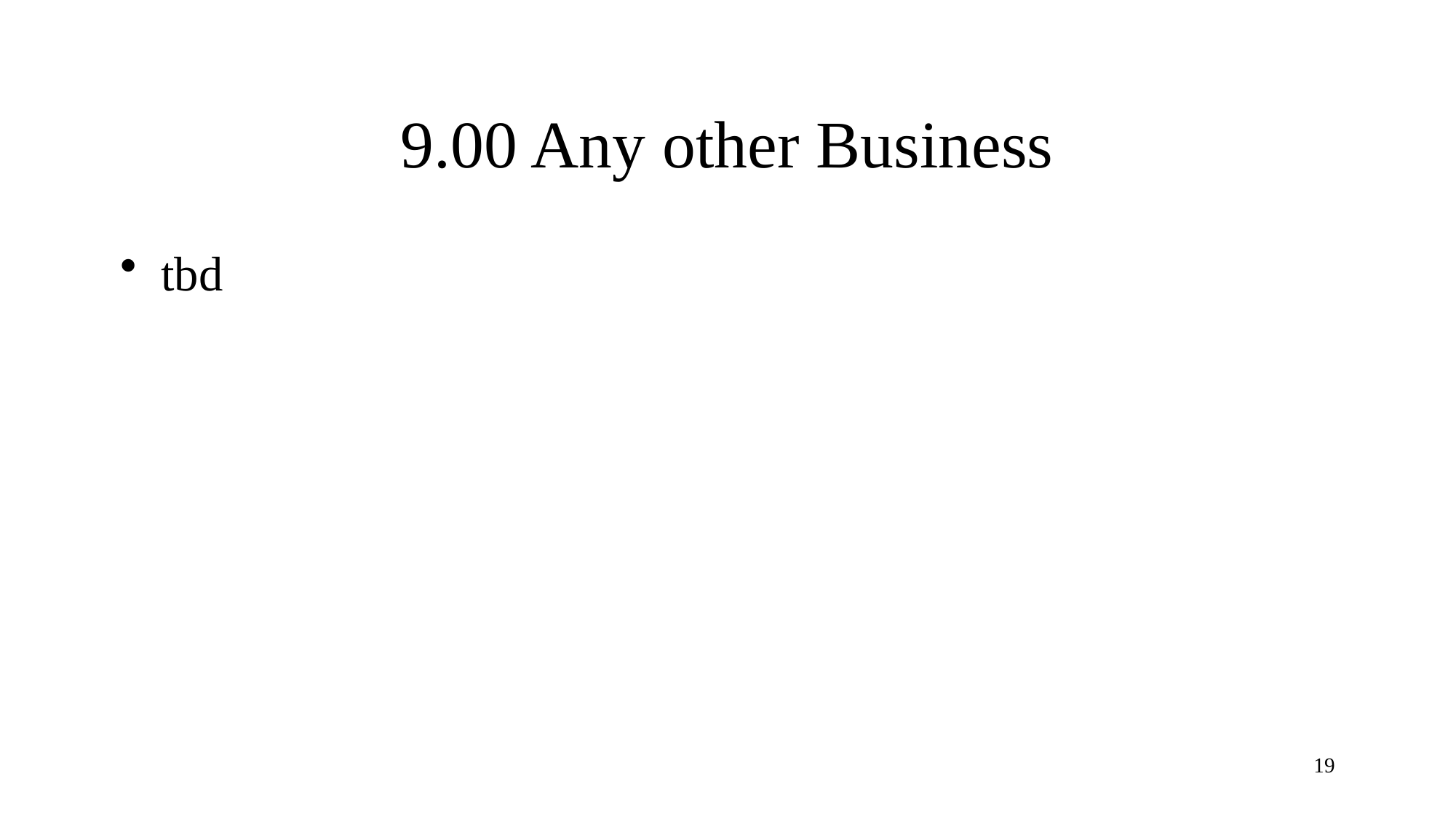

# 9.00 Any other Business
tbd
19